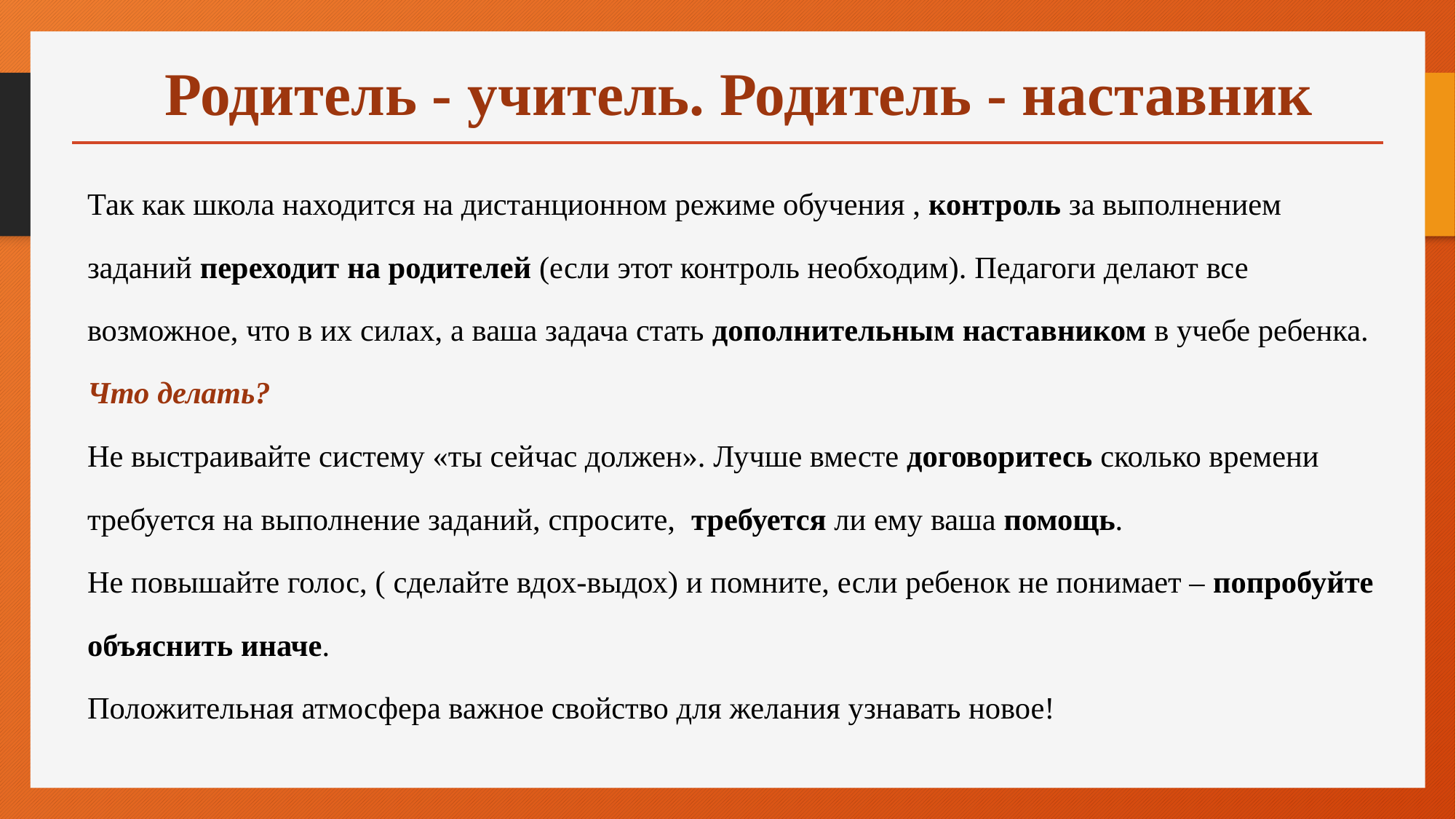

# Родитель - учитель. Родитель - наставник
Так как школа находится на дистанционном режиме обучения , контроль за выполнением заданий переходит на родителей (если этот контроль необходим). Педагоги делают все возможное, что в их силах, а ваша задача стать дополнительным наставником в учебе ребенка.
Что делать?
Не выстраивайте систему «ты сейчас должен». Лучше вместе договоритесь сколько времени требуется на выполнение заданий, спросите,  требуется ли ему ваша помощь.
Не повышайте голос, ( сделайте вдох-выдох) и помните, если ребенок не понимает – попробуйте объяснить иначе.
Положительная атмосфера важное свойство для желания узнавать новое!